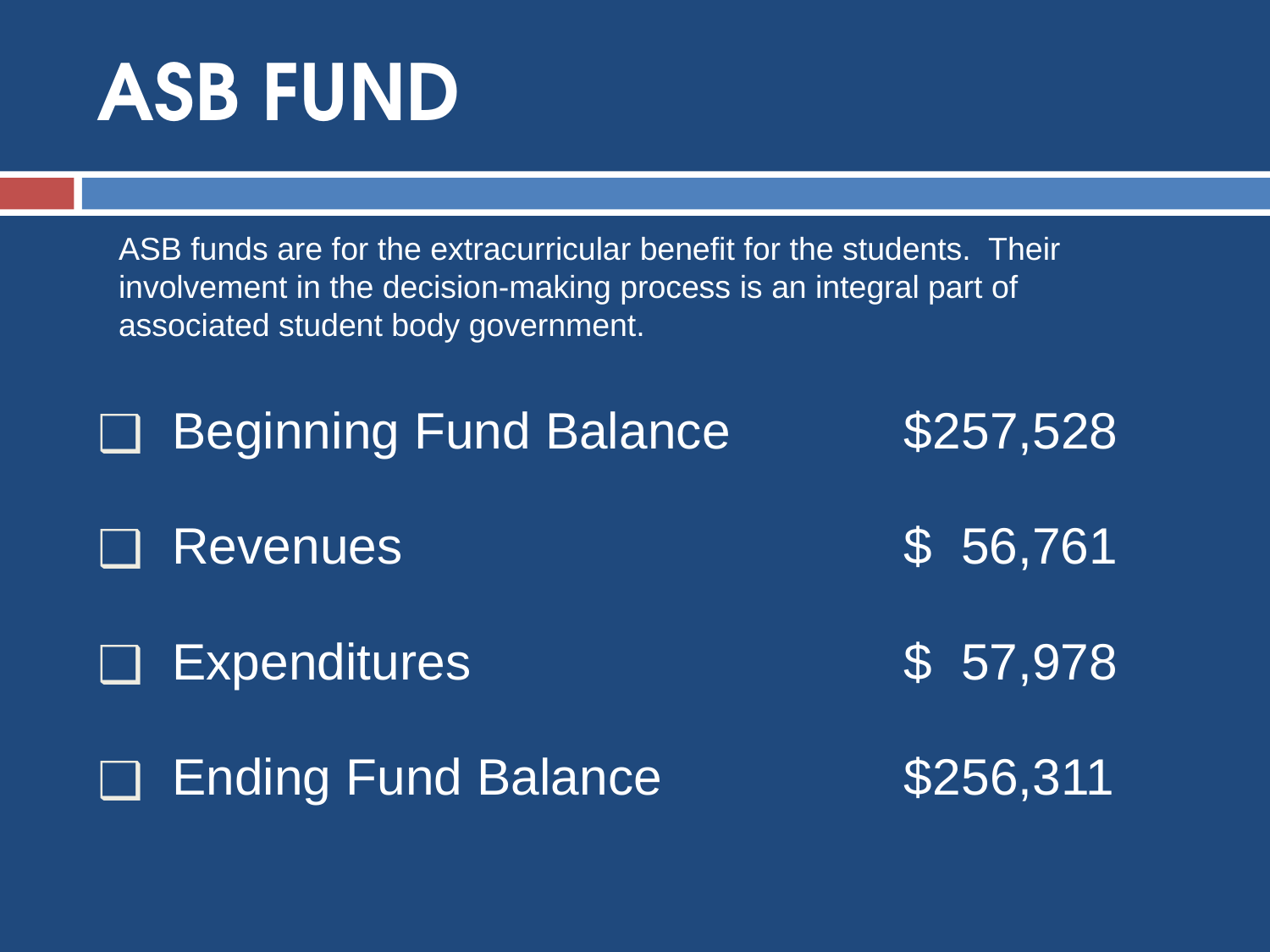

# ASB FUND
ASB funds are for the extracurricular benefit for the students.  Their involvement in the decision-making process is an integral part of associated student body government.

  Beginning Fund Balance		$257,528

  Revenues				$  56,761

  Expenditures				$  57,978

  Ending Fund Balance		$256,311